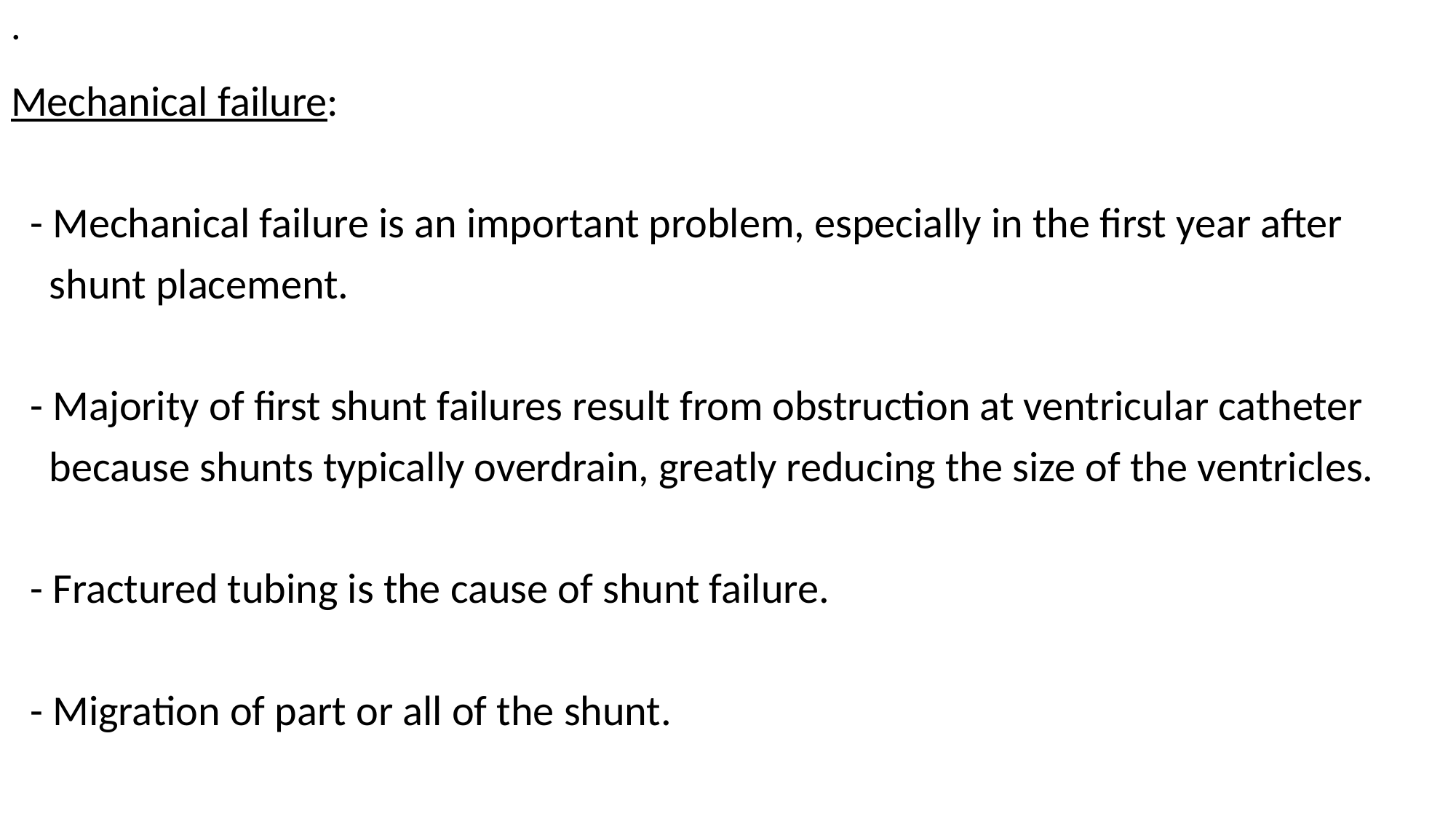

# .
Mechanical failure:

  - Mechanical failure is an important problem, especially in the first year after
    shunt placement.

  - Majority of first shunt failures result from obstruction at ventricular catheter
    because shunts typically overdrain, greatly reducing the size of the ventricles.

  - Fractured tubing is the cause of shunt failure.

  - Migration of part or all of the shunt.